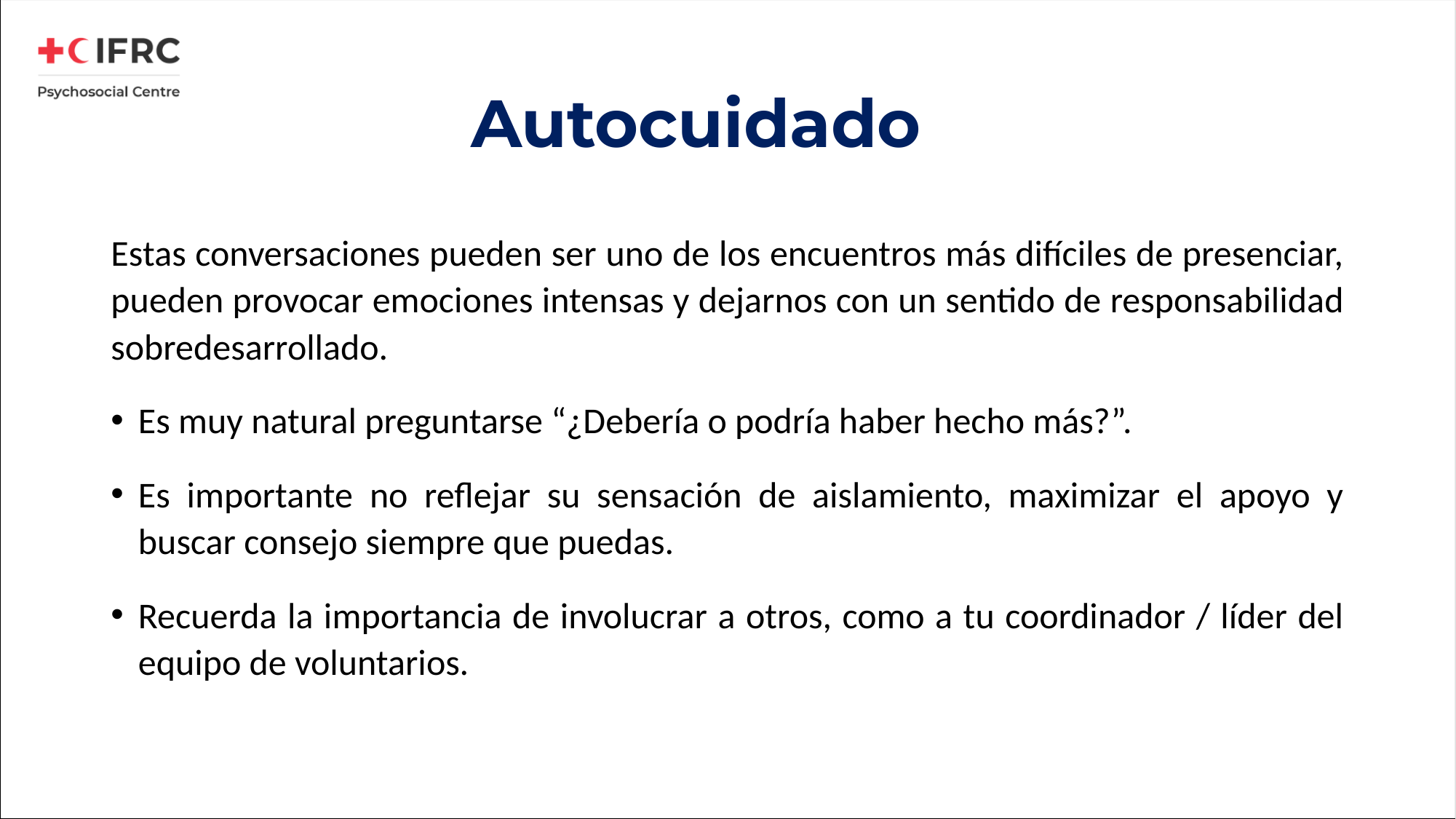

# Autocuidado
Estas conversaciones pueden ser uno de los encuentros más difíciles de presenciar, pueden provocar emociones intensas y dejarnos con un sentido de responsabilidad sobredesarrollado.
Es muy natural preguntarse “¿Debería o podría haber hecho más?”.
Es importante no reflejar su sensación de aislamiento, maximizar el apoyo y buscar consejo siempre que puedas.
Recuerda la importancia de involucrar a otros, como a tu coordinador / líder del equipo de voluntarios.